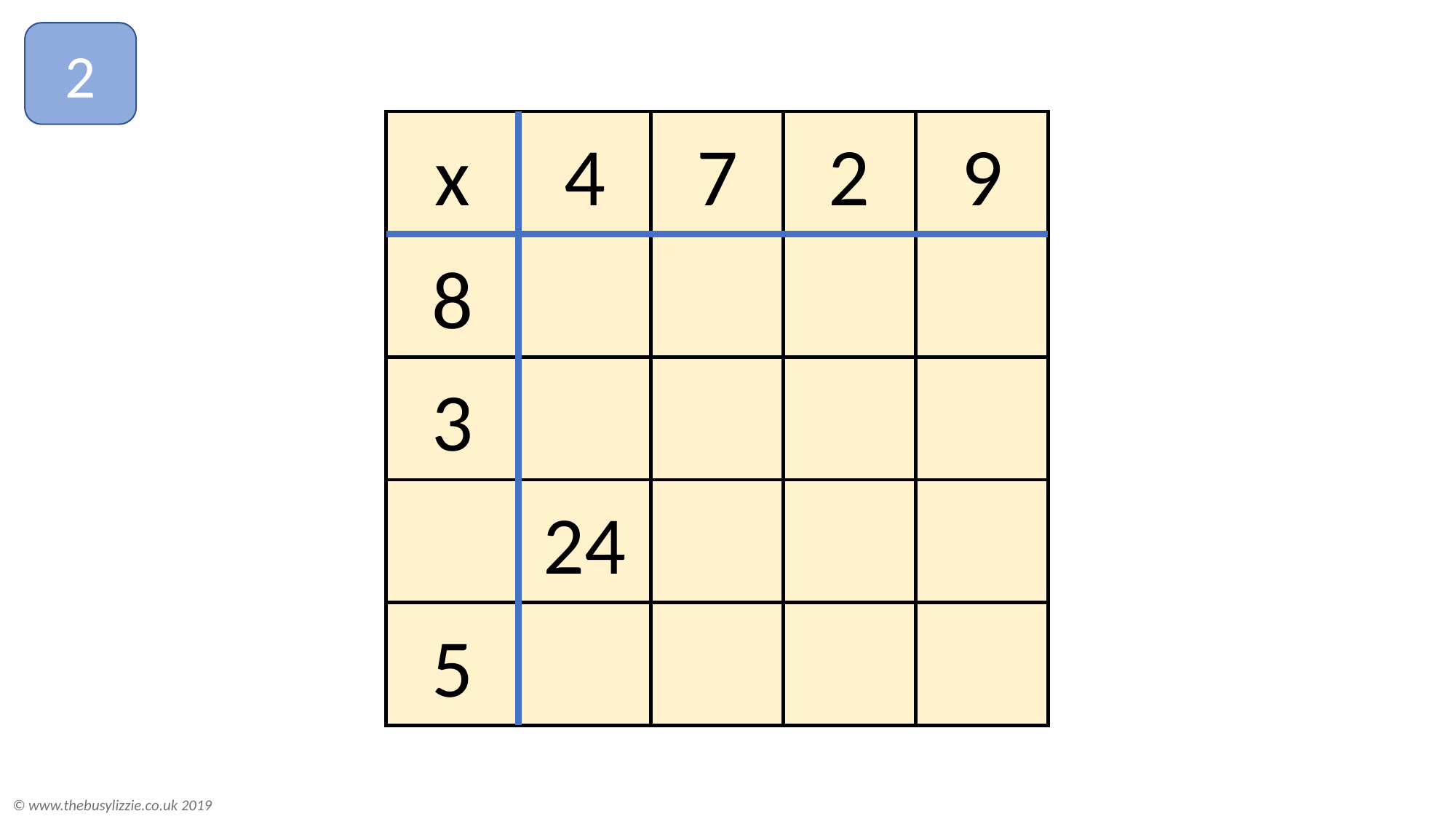

2
x
4
7
2
9
8

3

24

5

© www.thebusylizzie.co.uk 2019